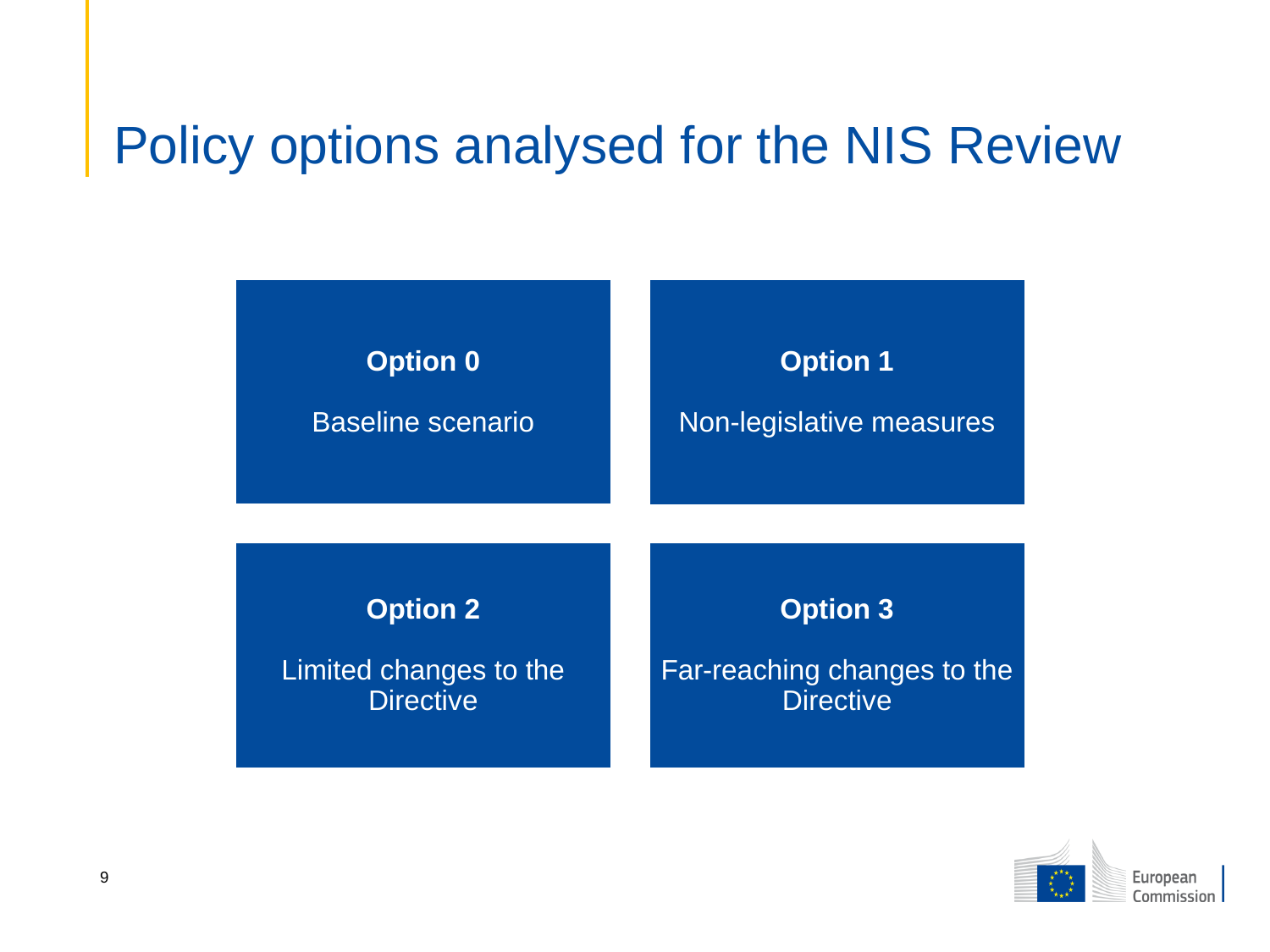

# Policy options analysed for the NIS Review
Option 0
Baseline scenario
Option 1
Non-legislative measures
Option 2
Limited changes to the Directive
Option 3
Far-reaching changes to the Directive
9